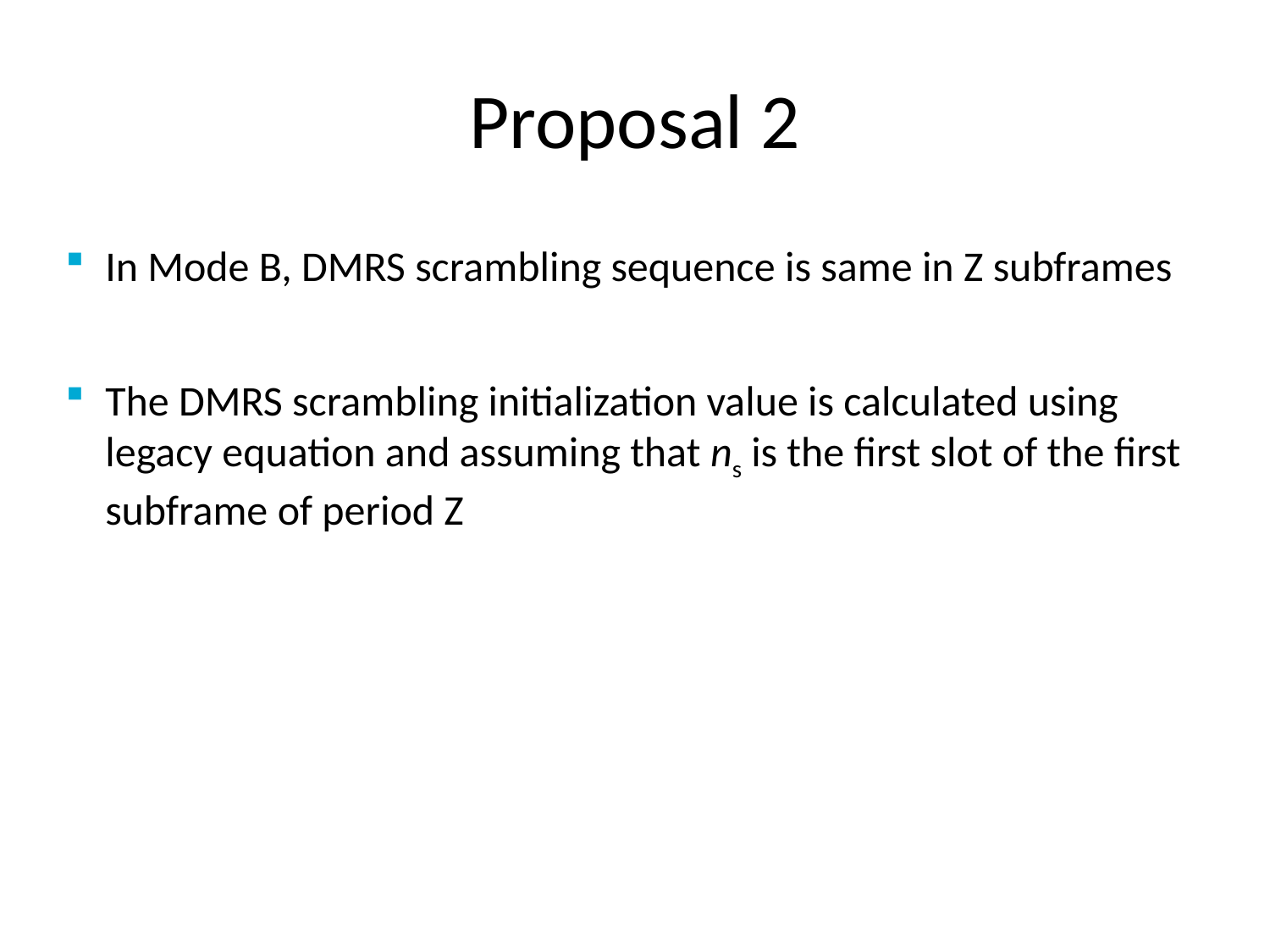

# Proposal 2

In Mode B, DMRS scrambling sequence is same in Z subframes

The DMRS scrambling initialization value is calculated using legacy equation and assuming that ns is the first slot of the first subframe of period Z